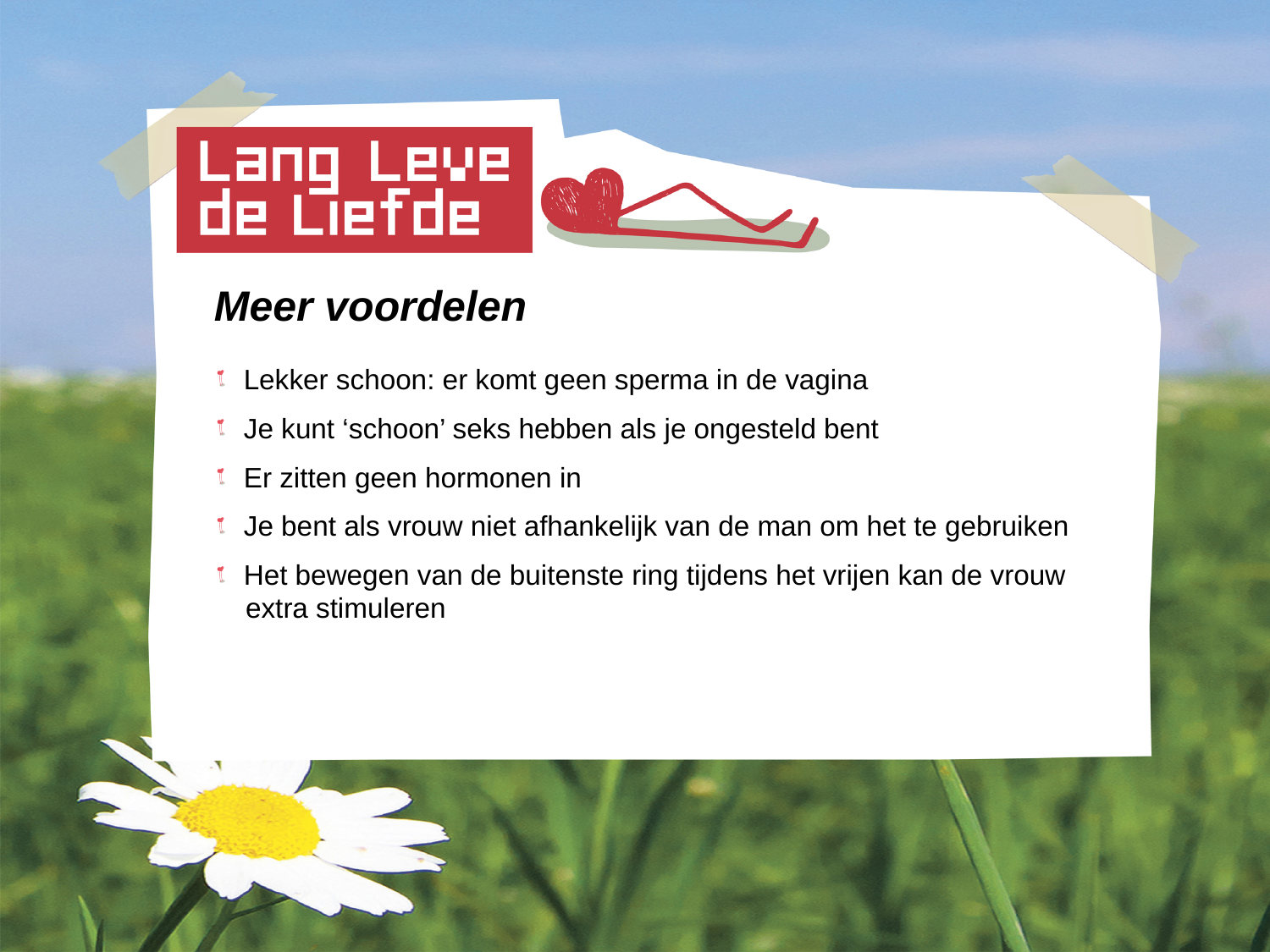

Meer voordelen

  Lekker schoon: er komt geen sperma in de vagina

  Je kunt ‘schoon’ seks hebben als je ongesteld bent

  Er zitten geen hormonen in

  Je bent als vrouw niet afhankelijk van de man om het te gebruiken

  Het bewegen van de buitenste ring tijdens het vrijen kan de vrouw
    extra stimuleren